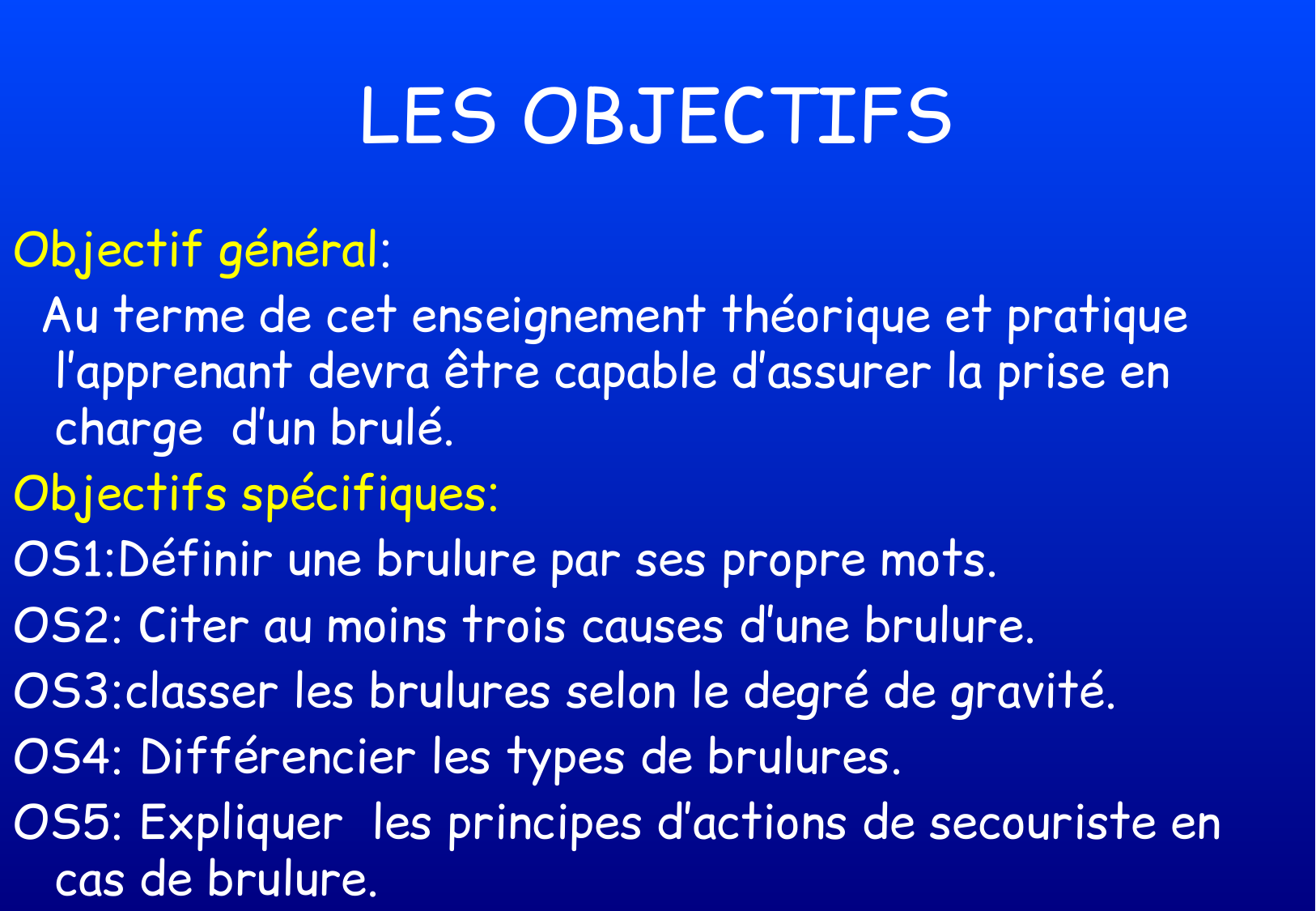

# LES OBJECTIFS
Objectif général:
  Au terme de cet enseignement théorique et pratique l’apprenant devra être capable d’assurer la prise en charge  d’un brulé.
Objectifs spécifiques:
OS1:Définir une brulure par ses propre mots.
OS2: Citer au moins trois causes d’une brulure.
OS3:classer les brulures selon le degré de gravité.
OS4: Différencier les types de brulures.
OS5: Expliquer  les principes d’actions de secouriste en cas de brulure.